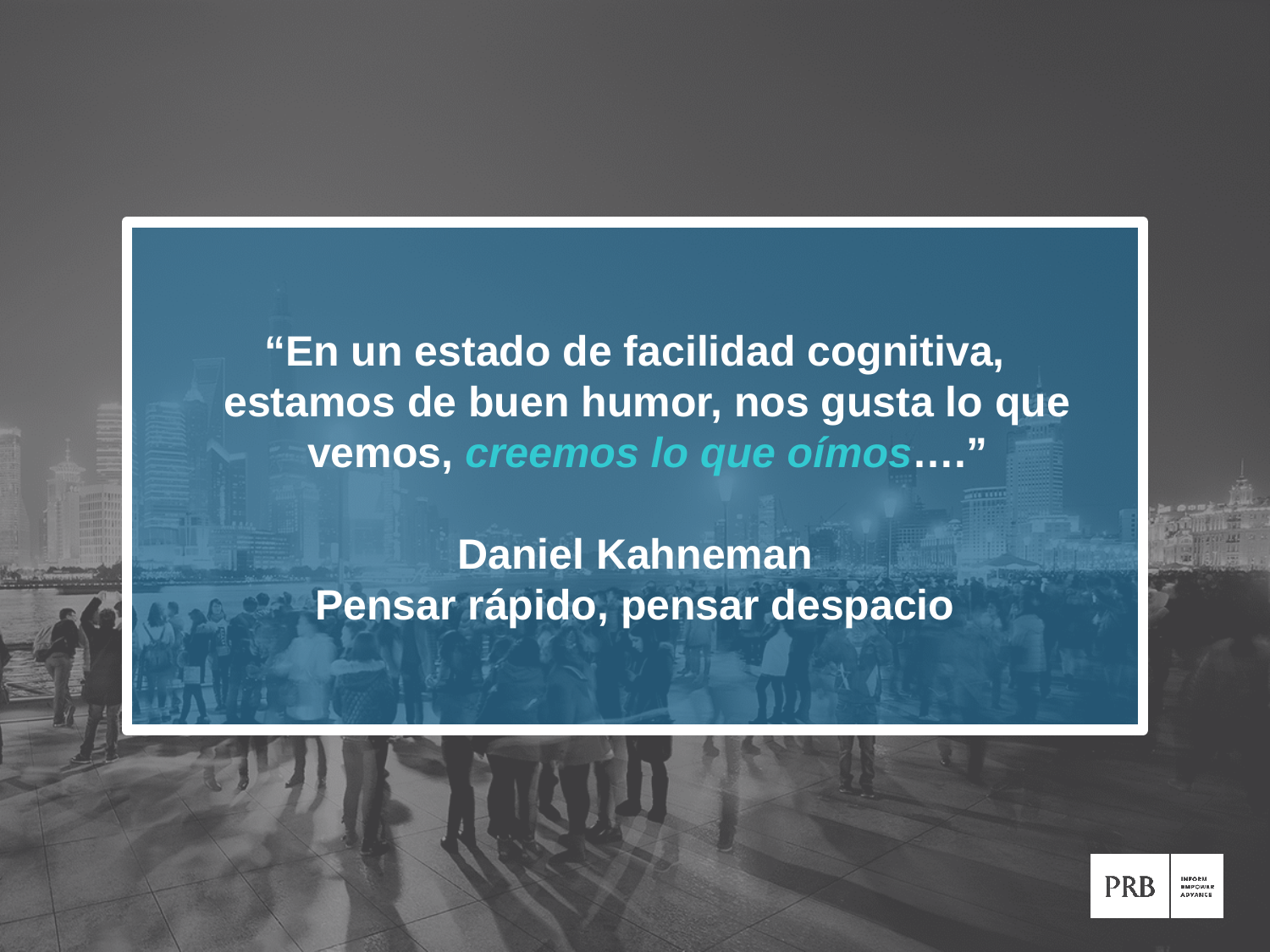

“En un estado de facilidad cognitiva, estamos de buen humor, nos gusta lo que vemos, creemos lo que oímos….”

Daniel Kahneman
Pensar rápido, pensar despacio